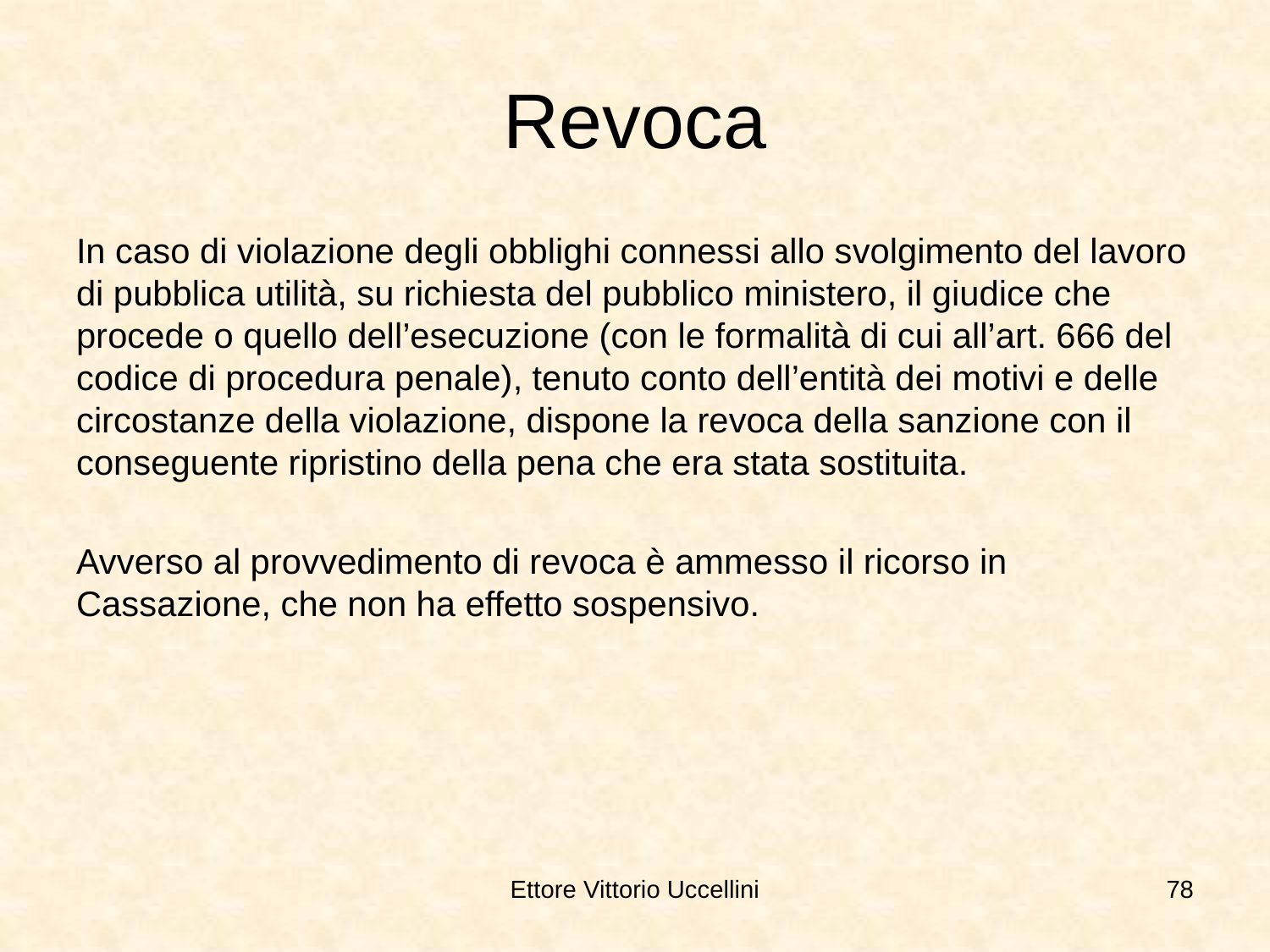

# Revoca
In caso di violazione degli obblighi connessi allo svolgimento del lavoro di pubblica utilità, su richiesta del pubblico ministero, il giudice che procede o quello dell’esecuzione (con le formalità di cui all’art. 666 del codice di procedura penale), tenuto conto dell’entità dei motivi e delle circostanze della violazione, dispone la revoca della sanzione con il conseguente ripristino della pena che era stata sostituita.

Avverso al provvedimento di revoca è ammesso il ricorso in Cassazione, che non ha effetto sospensivo.
Ettore Vittorio Uccellini
78